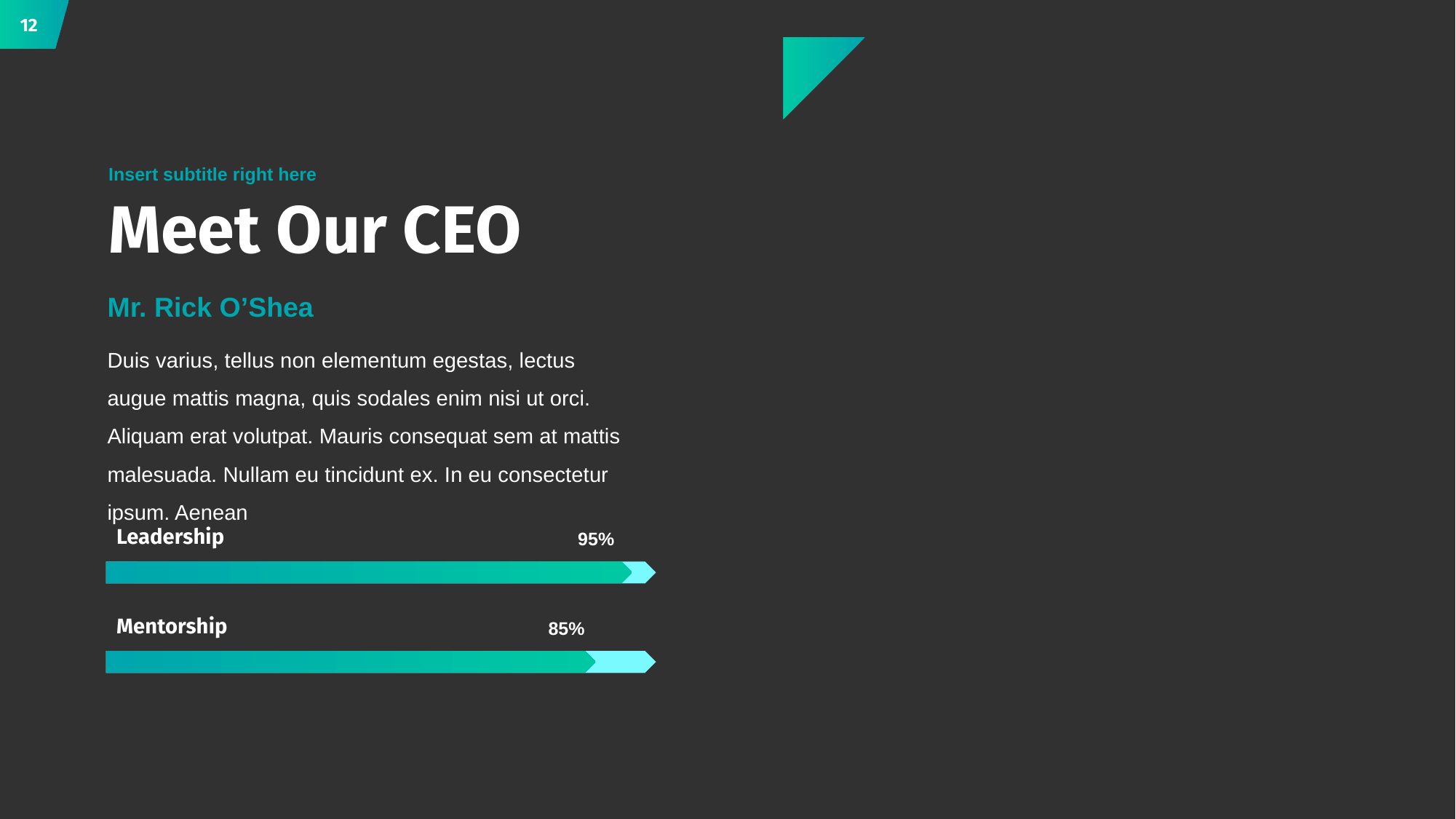

12

Insert subtitle right here
# Meet Our CEO
Mr. Rick O’Shea
Duis varius, tellus non elementum egestas, lectus augue mattis magna, quis sodales enim nisi ut orci. Aliquam erat volutpat. Mauris consequat sem at mattis malesuada. Nullam eu tincidunt ex. In eu consectetur ipsum. Aenean
Leadership
95%

Mentorship
85%